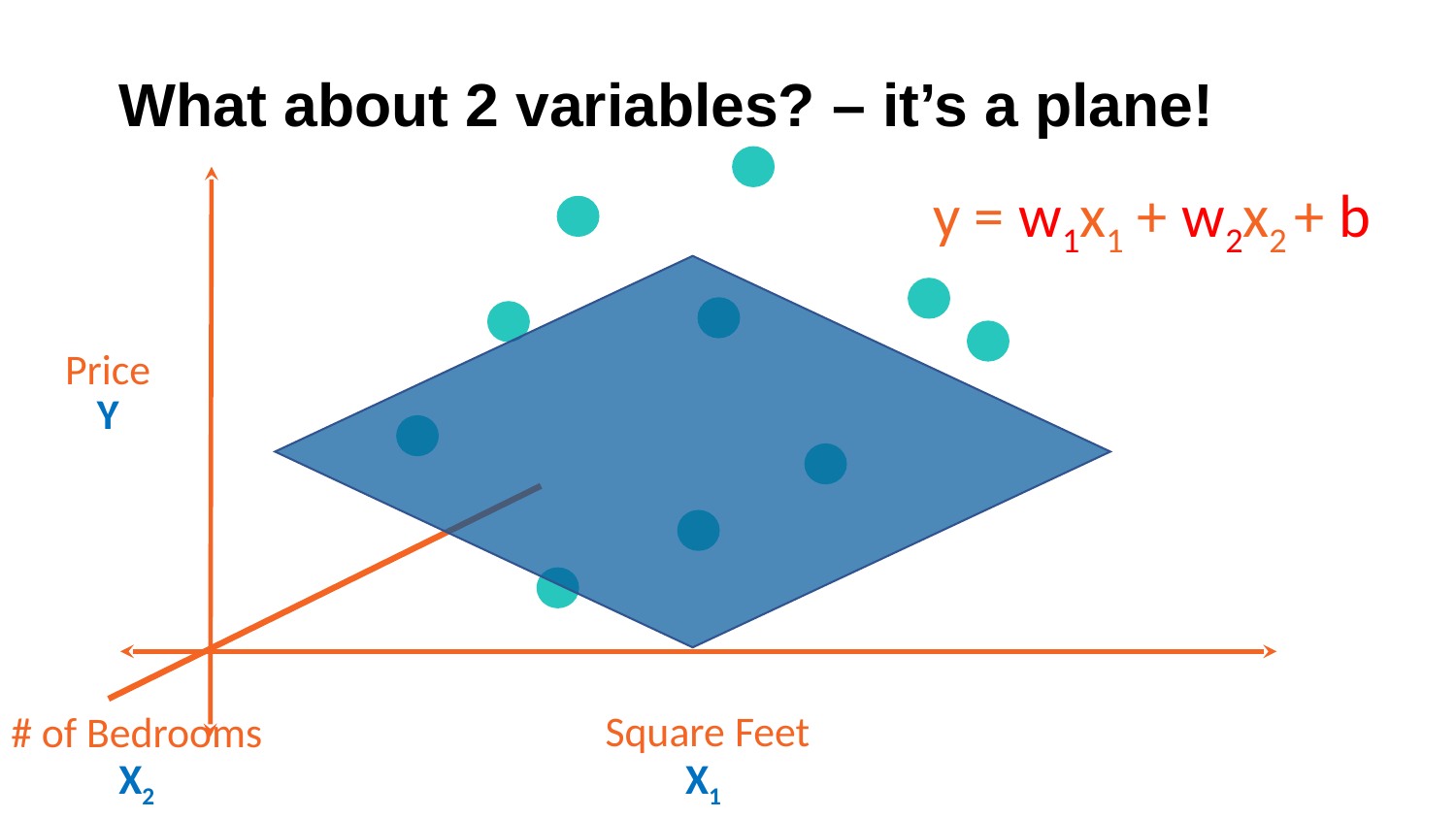

# What about 2 variables? – it’s a plane!

y = w1x1 + w2x2 + b

Price
Y

Square Feet
# of Bedrooms
X2
X1